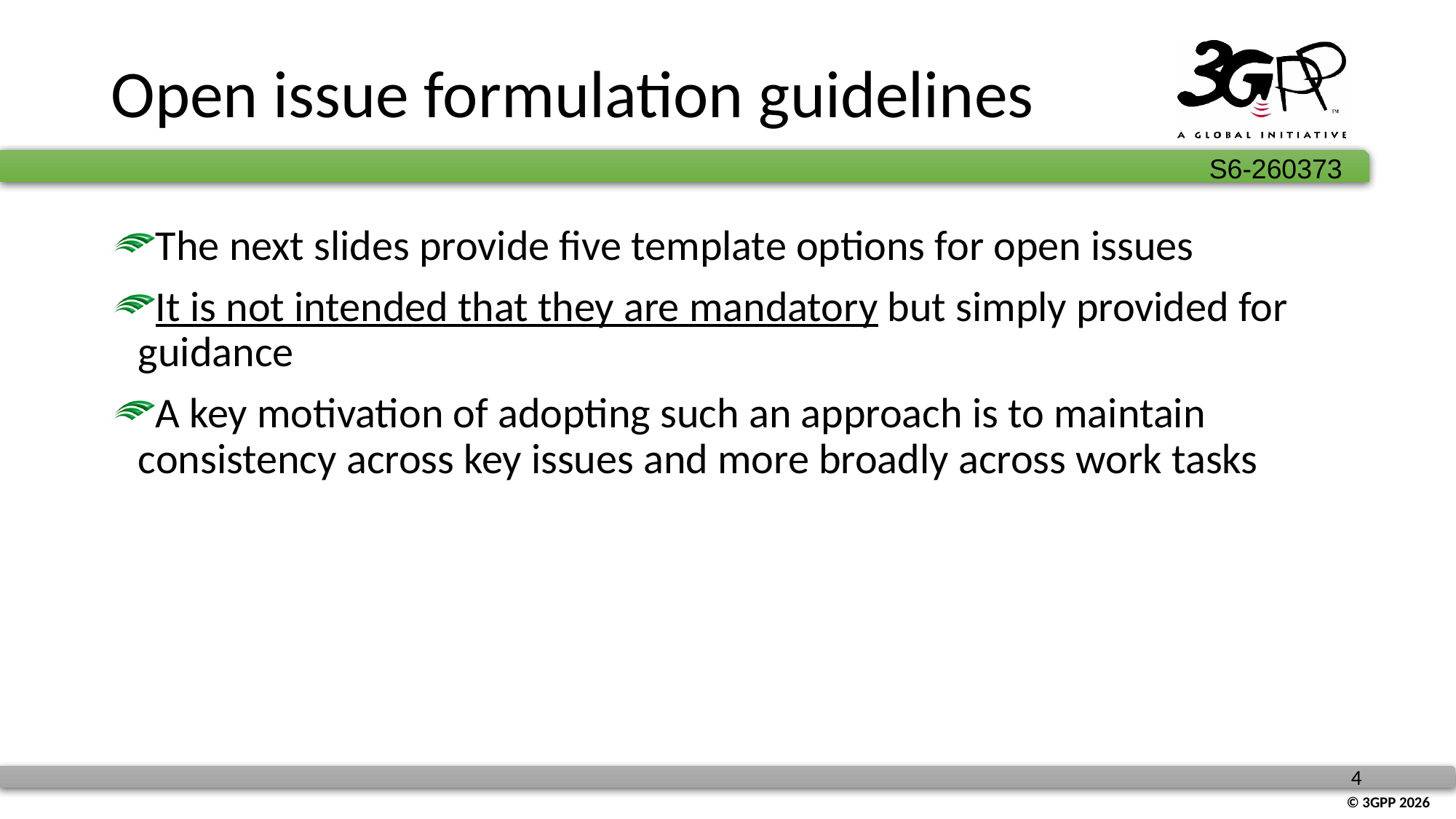

# Open issue formulation guidelines
The next slides provide five template options for open issues
It is not intended that they are mandatory but simply provided for guidance
A key motivation of adopting such an approach is to maintain consistency across key issues and more broadly across work tasks